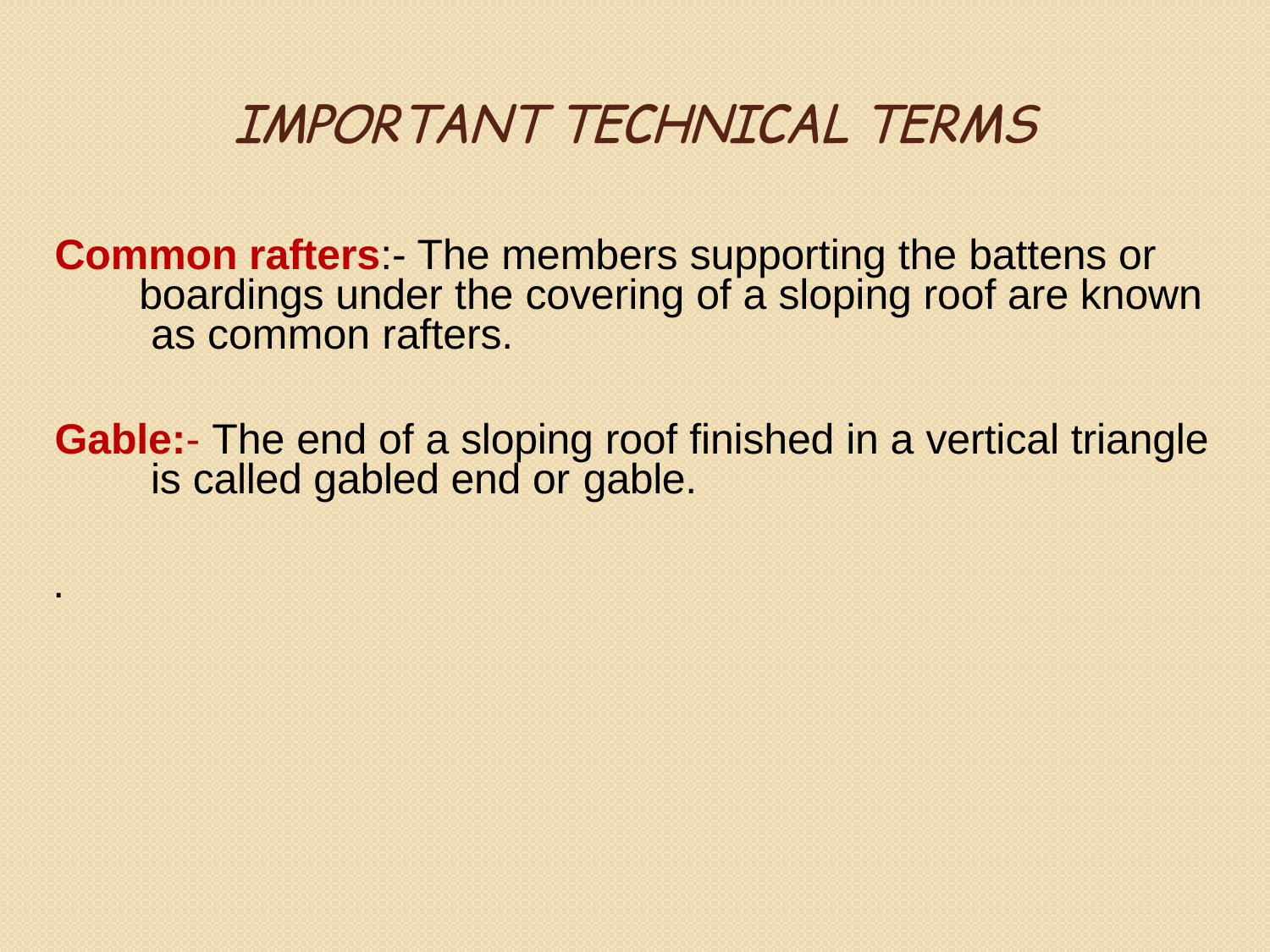

# IMPORTANT TECHNICAL TERMS
Common rafters:- The members supporting the battens or  boardings under the covering of a sloping roof are known  as common rafters.

Gable:- The end of a sloping roof finished in a vertical triangle  is called gabled end or gable.

.